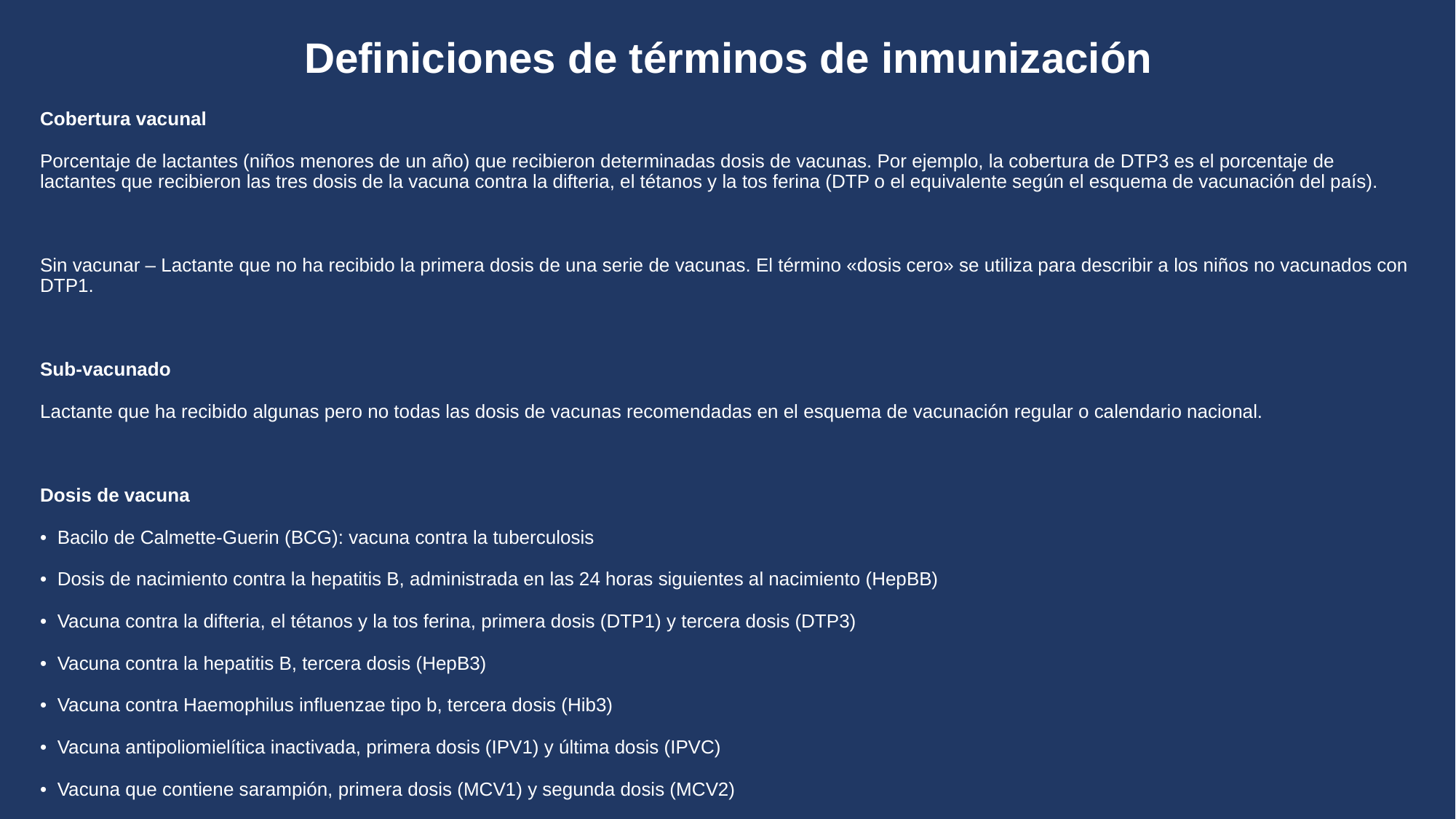

# Definiciones de términos de inmunización
Cobertura vacunal
Porcentaje de lactantes (niños menores de un año) que recibieron determinadas dosis de vacunas. Por ejemplo, la cobertura de DTP3 es el porcentaje de lactantes que recibieron las tres dosis de la vacuna contra la difteria, el tétanos y la tos ferina (DTP o el equivalente según el esquema de vacunación del país).

Sin vacunar – Lactante que no ha recibido la primera dosis de una serie de vacunas. El término «dosis cero» se utiliza para describir a los niños no vacunados con DTP1.

Sub-vacunado
Lactante que ha recibido algunas pero no todas las dosis de vacunas recomendadas en el esquema de vacunación regular o calendario nacional.

Dosis de vacuna
•  Bacilo de Calmette-Guerin (BCG): vacuna contra la tuberculosis
•  Dosis de nacimiento contra la hepatitis B, administrada en las 24 horas siguientes al nacimiento (HepBB)
•  Vacuna contra la difteria, el tétanos y la tos ferina, primera dosis (DTP1) y tercera dosis (DTP3)
•  Vacuna contra la hepatitis B, tercera dosis (HepB3)
•  Vacuna contra Haemophilus influenzae tipo b, tercera dosis (Hib3)
•  Vacuna antipoliomielítica inactivada, primera dosis (IPV1) y última dosis (IPVC)
•  Vacuna que contiene sarampión, primera dosis (MCV1) y segunda dosis (MCV2)
•  Vacuna contra el rotavirus, última dosis (RotaC)
•  Vacuna antineumocócica, última dosis (PCVC)
•  Vacuna contra la fiebre amarilla (YFV)
•  Vacuna meningocócica A (MengA)
•  Vacuna contra el virus del papiloma humano, primera dosis (HPV1) y última dosis (HPVc): vacuna para proteger contra ciertos tipos de virus del papiloma humano que pueden provocar cáncer o verrugas genitales.

La Agenda de Inmunización 2030 (IA2030)
La IA2030 es una estrategia mundial respaldada por la Asamblea Mundial de la Salud cuyo objetivo es garantizar que todas las personas, en todas partes y a todas las edades, se beneficien de las vacunas para mejorar su salud y bienestar de aquí a 2030. Se centra en el aumento de la cobertura vacunal, la equidad, la sostenibilidad y la preparación ante pandemias, al tiempo que promueve la inmunización a lo largo de toda la vida e articular la inmunización con otros servicios sanitarios.